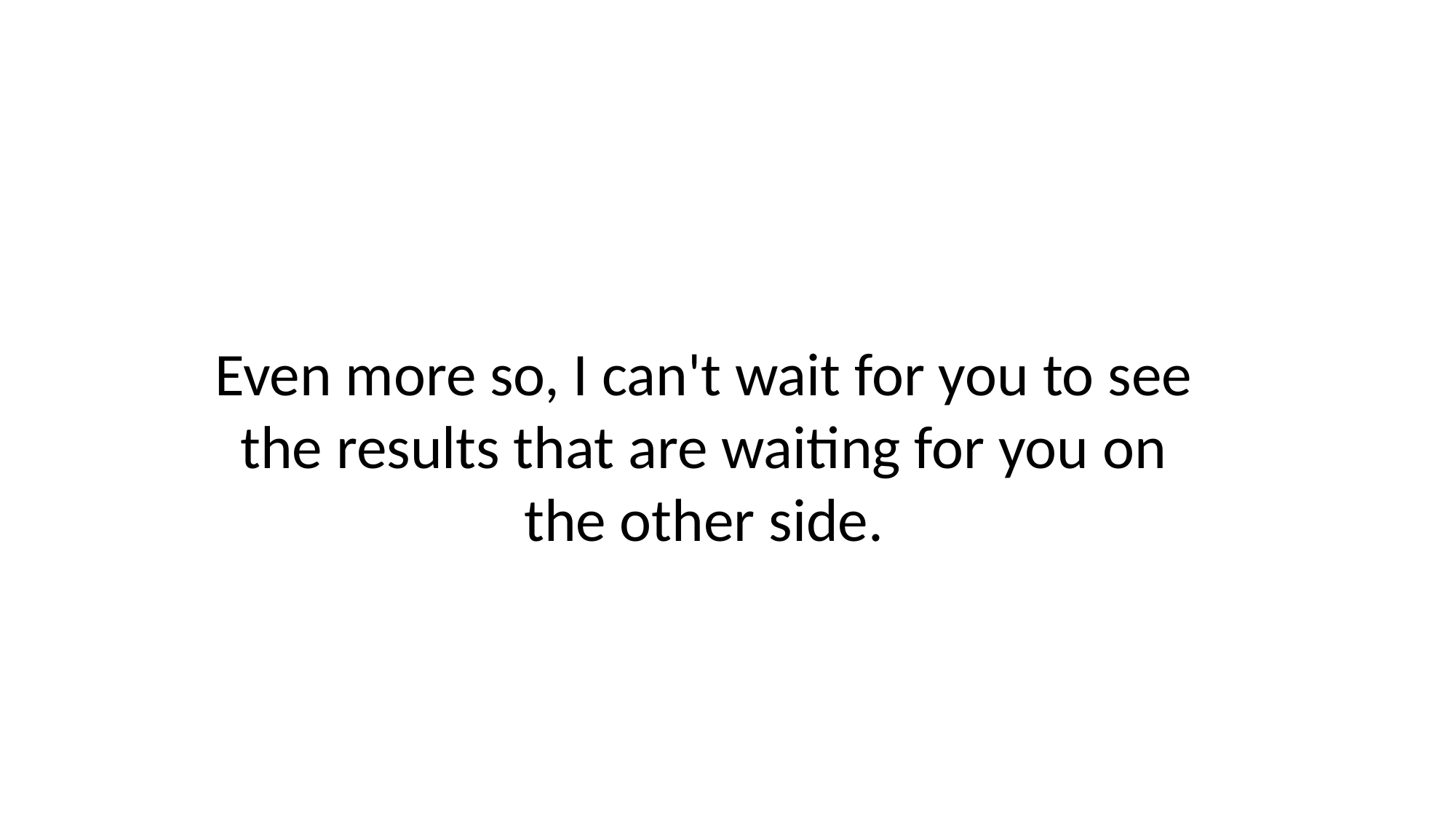

Even more so, I can't wait for you to see the results that are waiting for you on the other side.